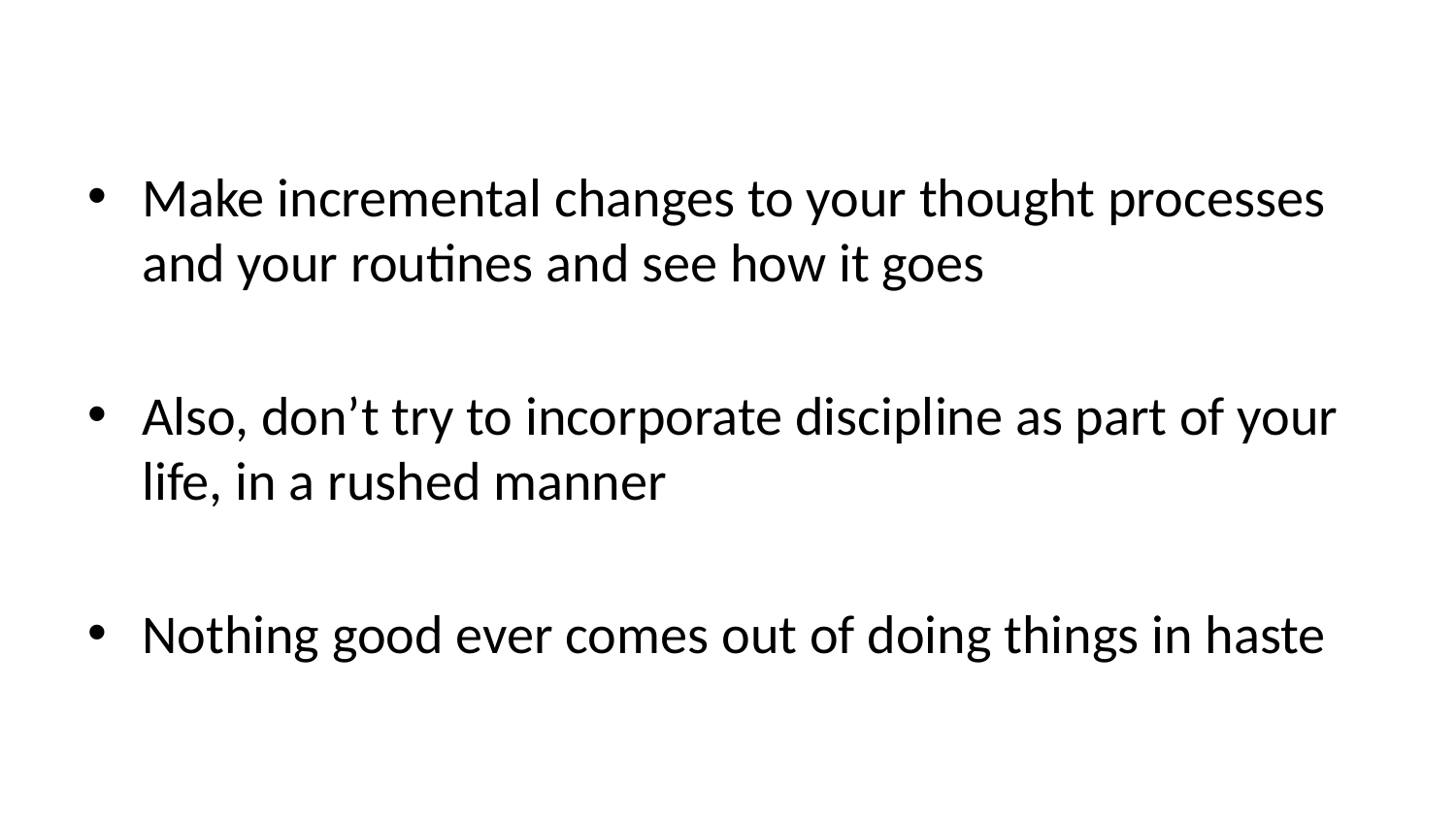

Make incremental changes to your thought processes and your routines and see how it goes

Also, don’t try to incorporate discipline as part of your life, in a rushed manner

Nothing good ever comes out of doing things in haste